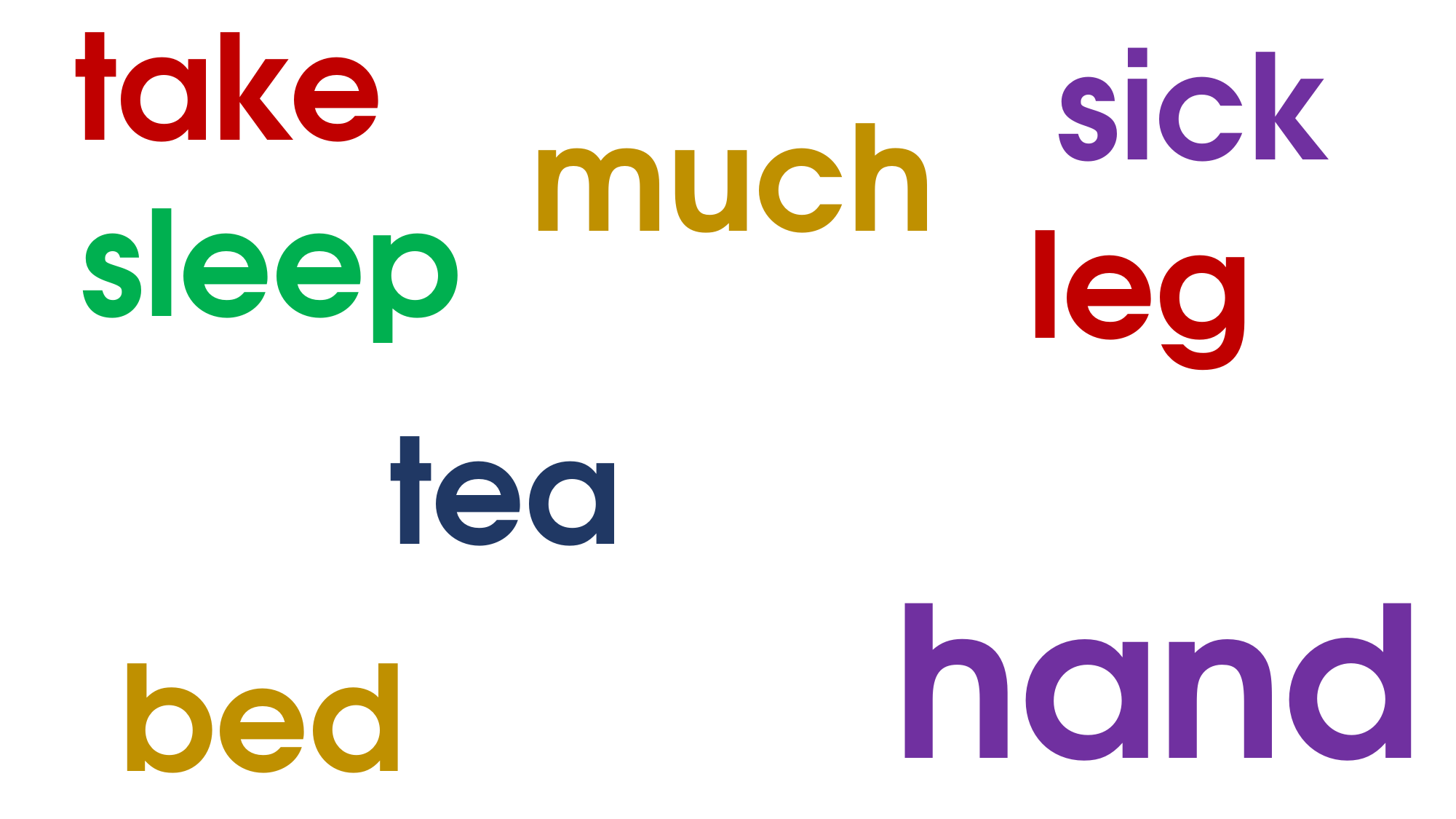

take
sick
much
sleep
leg
tea
hand
bed